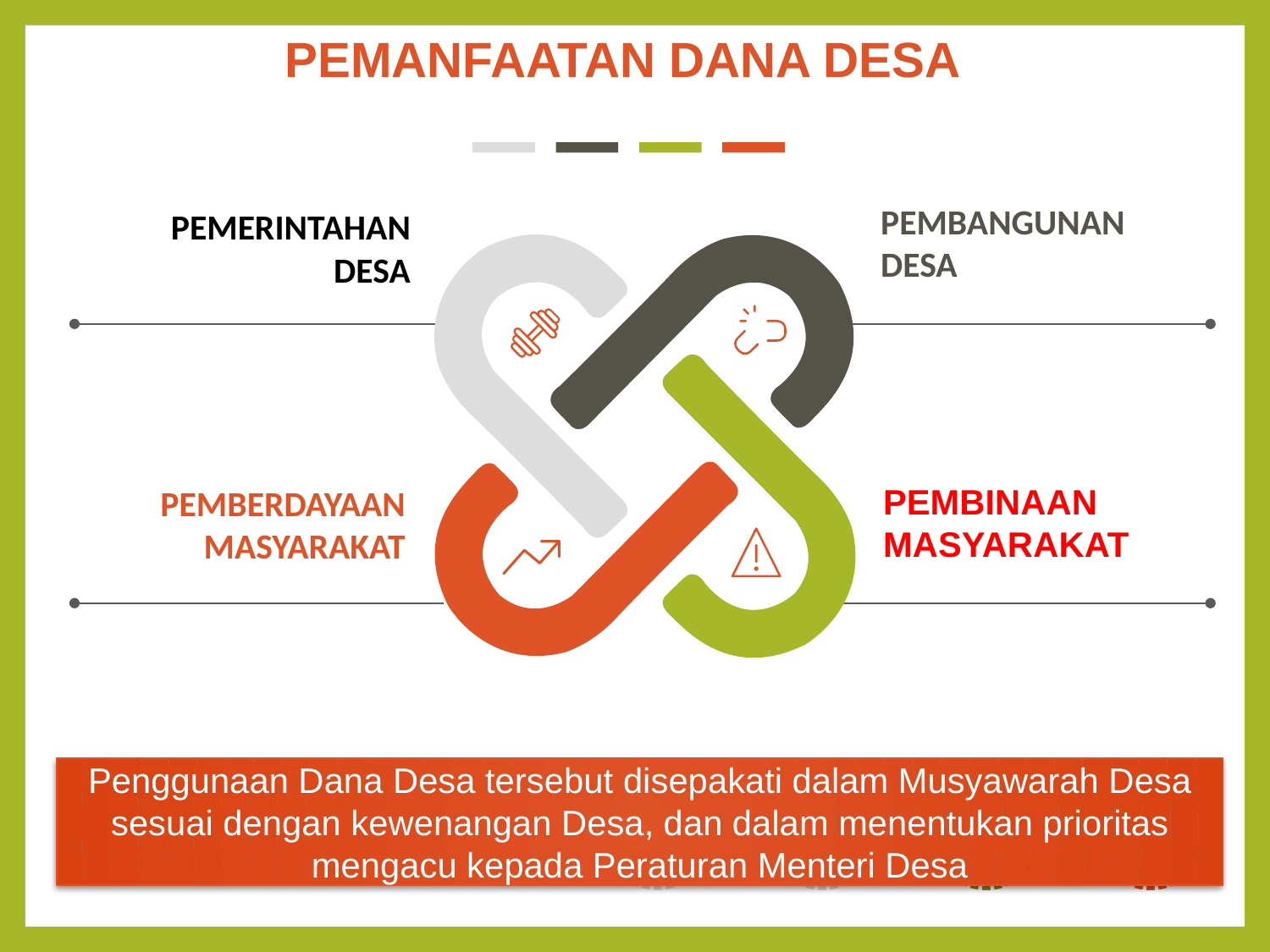

PEMANFAATAN DANA DESA

PEMBANGUNAN DESA
PEMERINTAHAN DESA
PEMBINAAN MASYARAKAT
PEMBERDAYAAN MASYARAKAT

Penggunaan Dana Desa tersebut disepakati dalam Musyawarah Desa sesuai dengan kewenangan Desa, dan dalam menentukan prioritas mengacu kepada Peraturan Menteri Desa